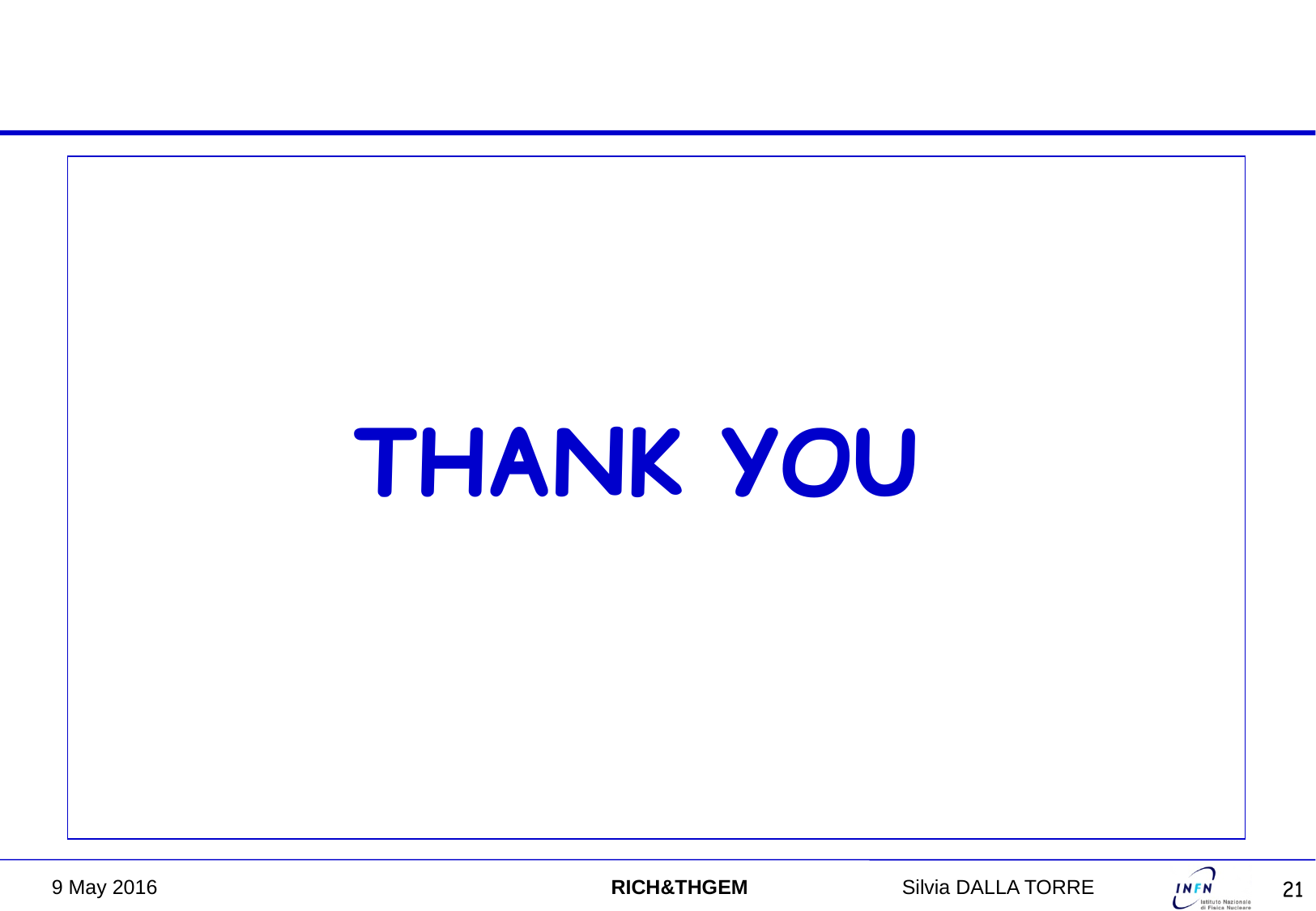

THANK YOU
9 May 2016                                                                                RICH&THGEM		Silvia DALLA TORRE